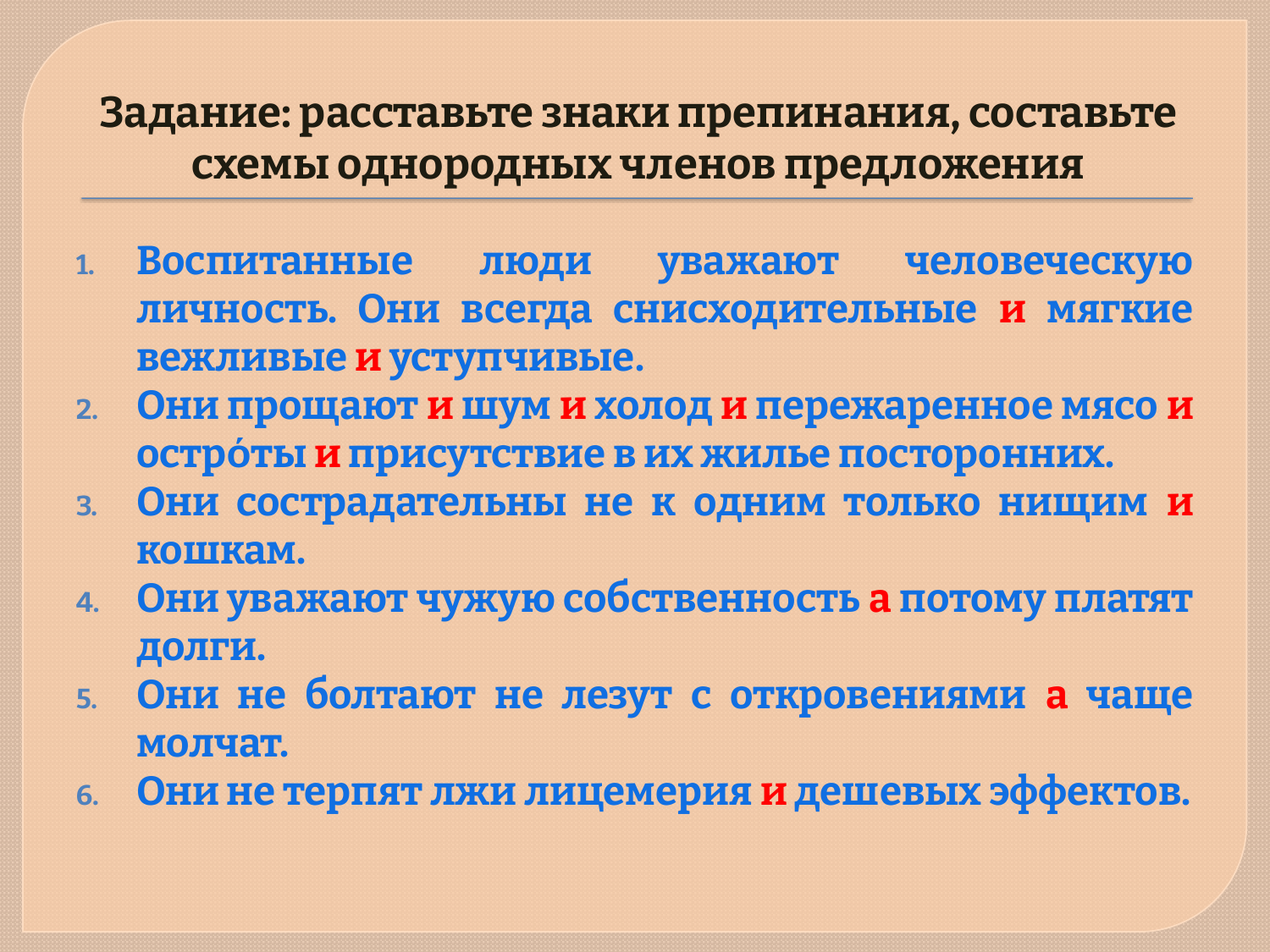

# Задание: расставьте знаки препинания, составьте схемы однородных членов предложения
Воспитанные люди уважают человеческую личность. Они всегда снисходительные и мягкие вежливые и уступчивые.
Они прощают и шум и холод и пережаренное мясо и острόты и присутствие в их жилье посторонних.
Они сострадательны не к одним только нищим и кошкам.
Они уважают чужую собственность а потому платят долги.
Они не болтают не лезут с откровениями а чаще молчат.
Они не терпят лжи лицемерия и дешевых эффектов.